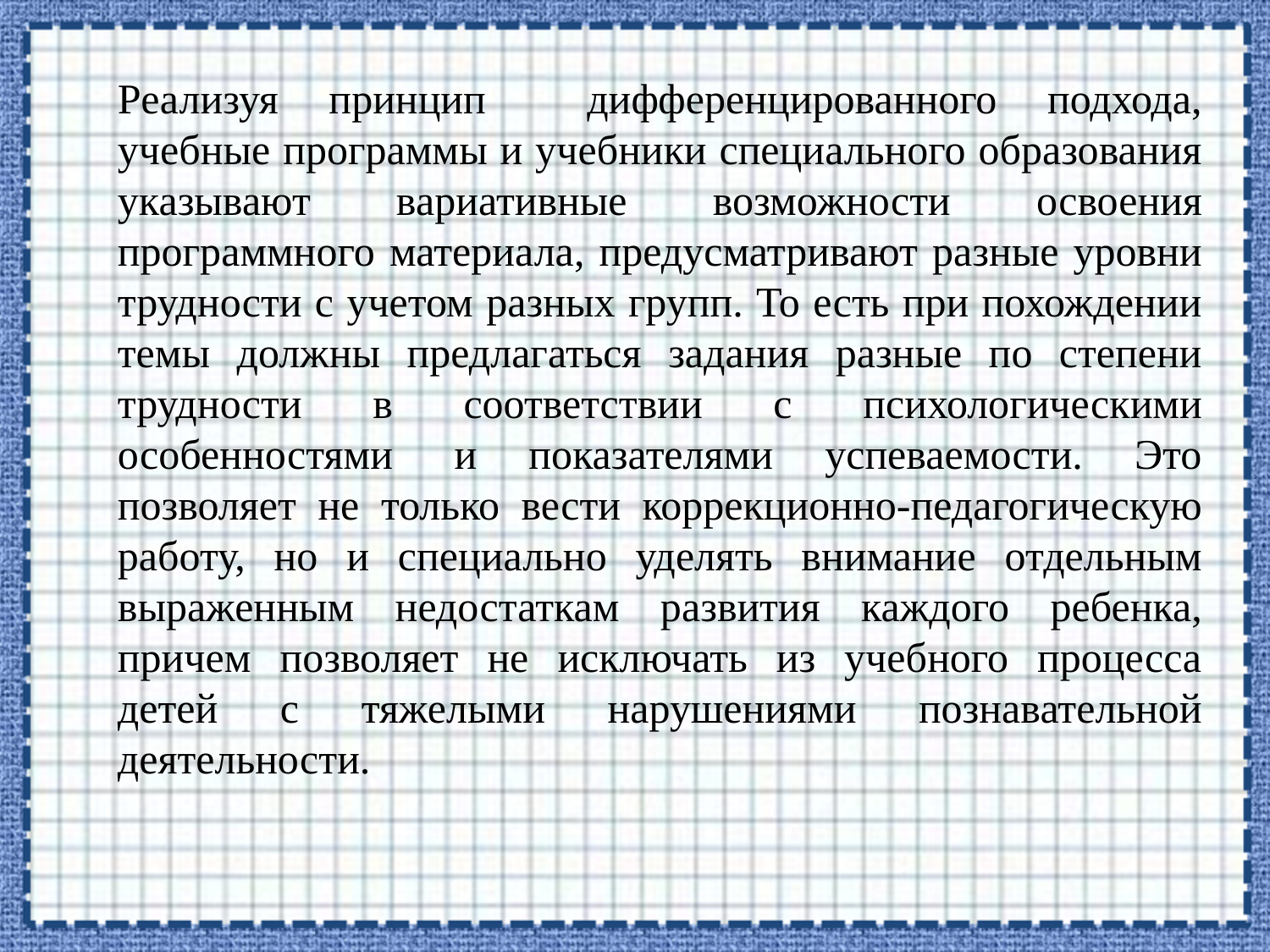

Реализуя принцип  дифференцированного подхода, учебные программы и учебники специального образования указывают вариативные возможности освоения программного материала, предусматривают разные уровни трудности с учетом разных групп. То есть при похождении темы должны предлагаться задания разные по степени трудности в соответствии с психологическими особенностями  и показателями успеваемости. Это позволяет не только вести коррекционно-педагогическую работу, но и специально уделять внимание отдельным выраженным недостаткам развития каждого ребенка, причем позволяет не исключать из учебного процесса детей с тяжелыми нарушениями познавательной деятельности.